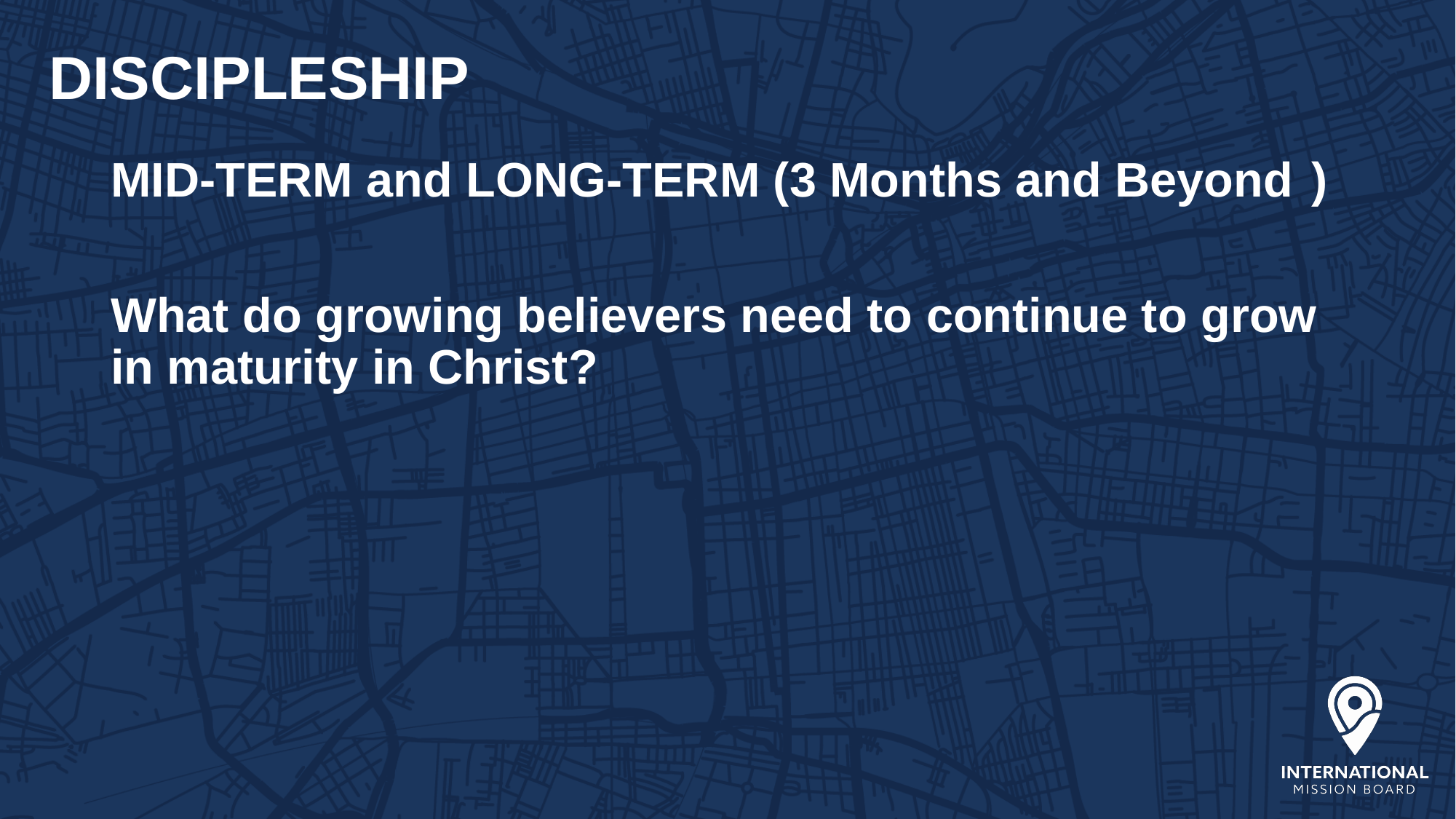

# DISCIPLESHIP
MID-TERM and LONG-TERM (3 Months and Beyond	)

What do growing believers need to continue to grow in maturity in Christ?